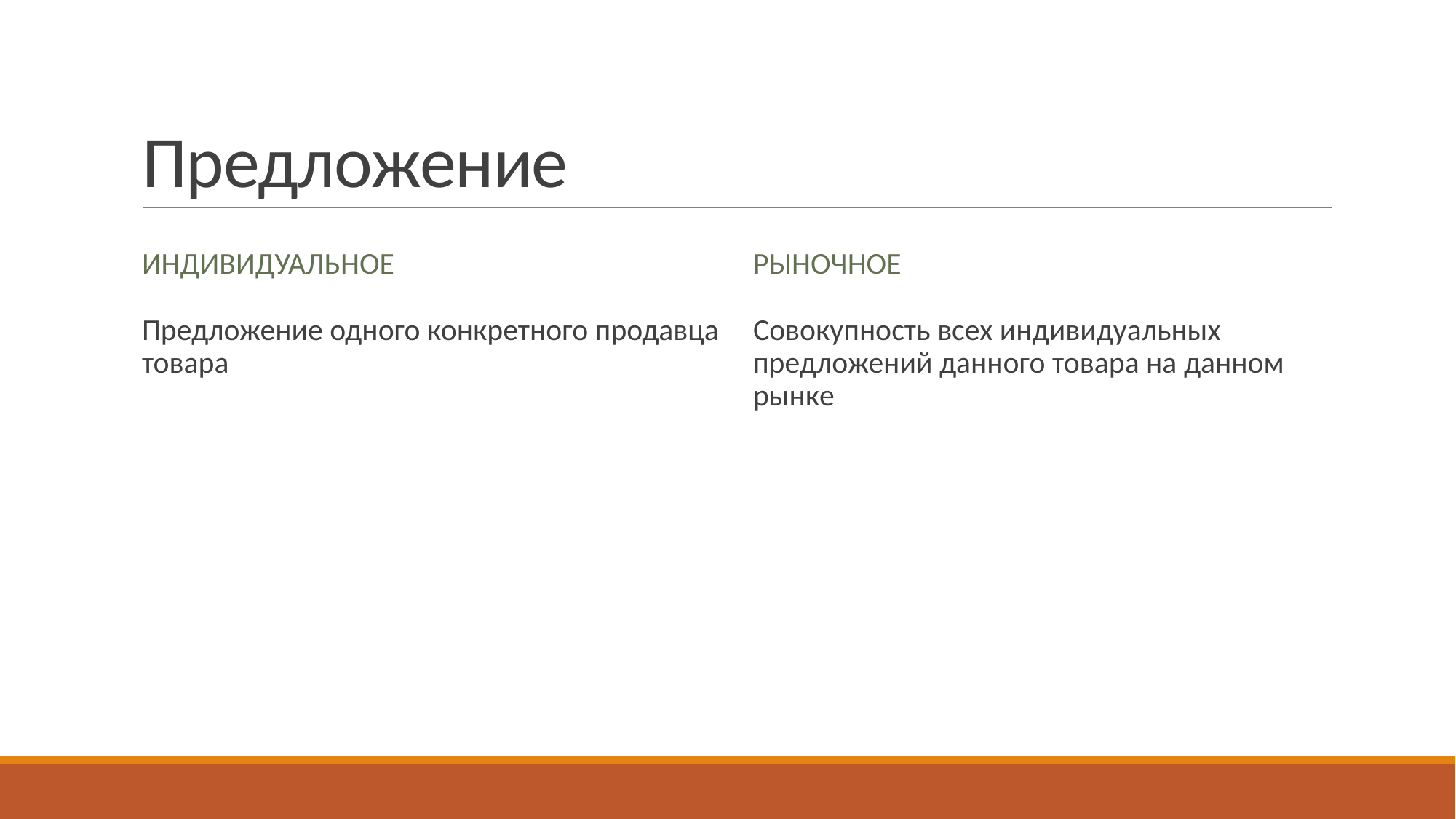

# Предложение
Индивидуальное
Рыночное
Предложение одного конкретного продавца товара
Совокупность всех индивидуальных предложений данного товара на данном рынке